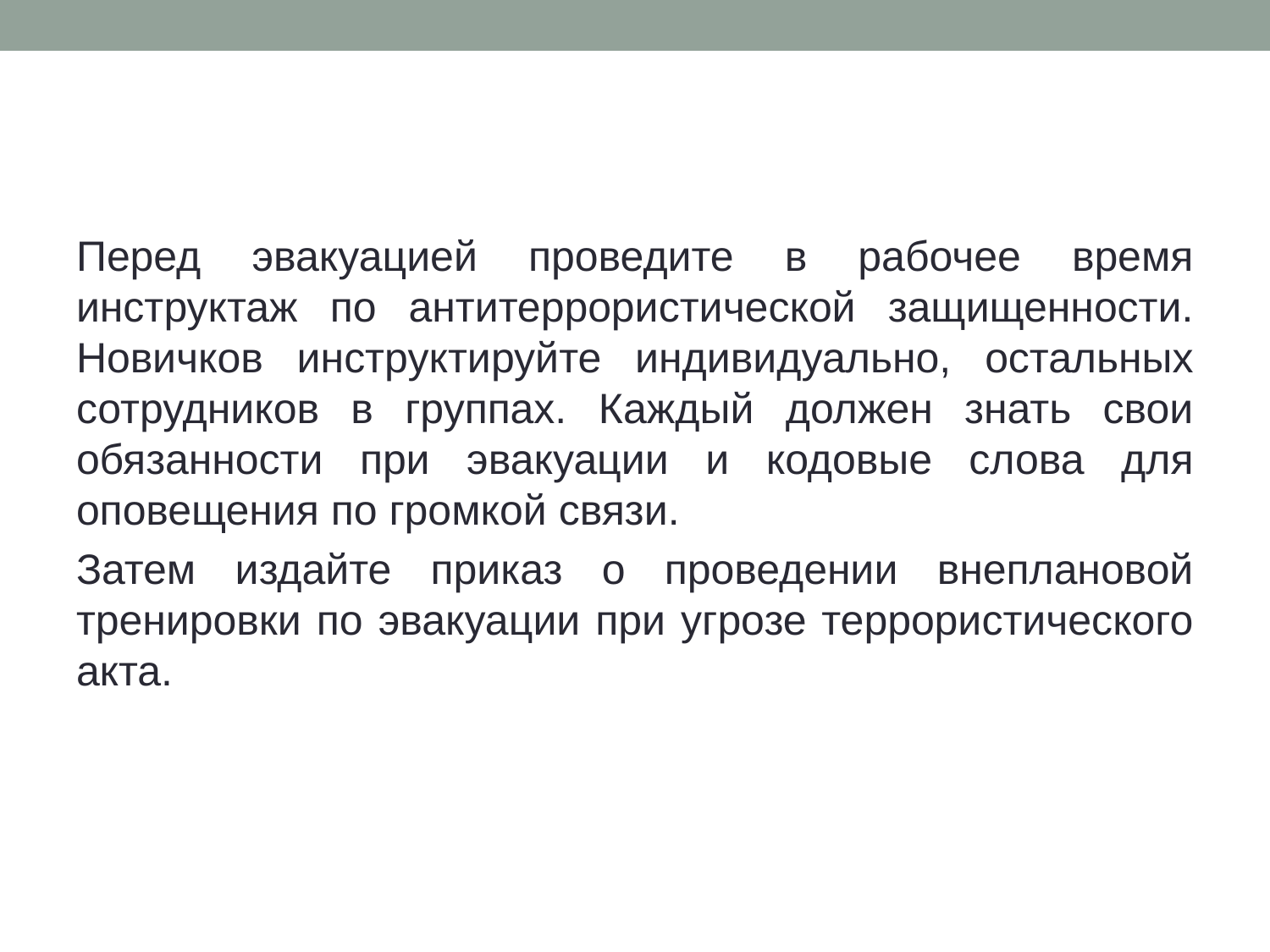

#
Перед эвакуацией проведите в рабочее время инструктаж по антитеррористической защищенности. Новичков инструктируйте индивидуально, остальных сотрудников в группах. Каждый должен знать свои обязанности при эвакуации и кодовые слова для оповещения по громкой связи.
Затем издайте приказ о проведении внеплановой тренировки по эвакуации при угрозе террористического акта.